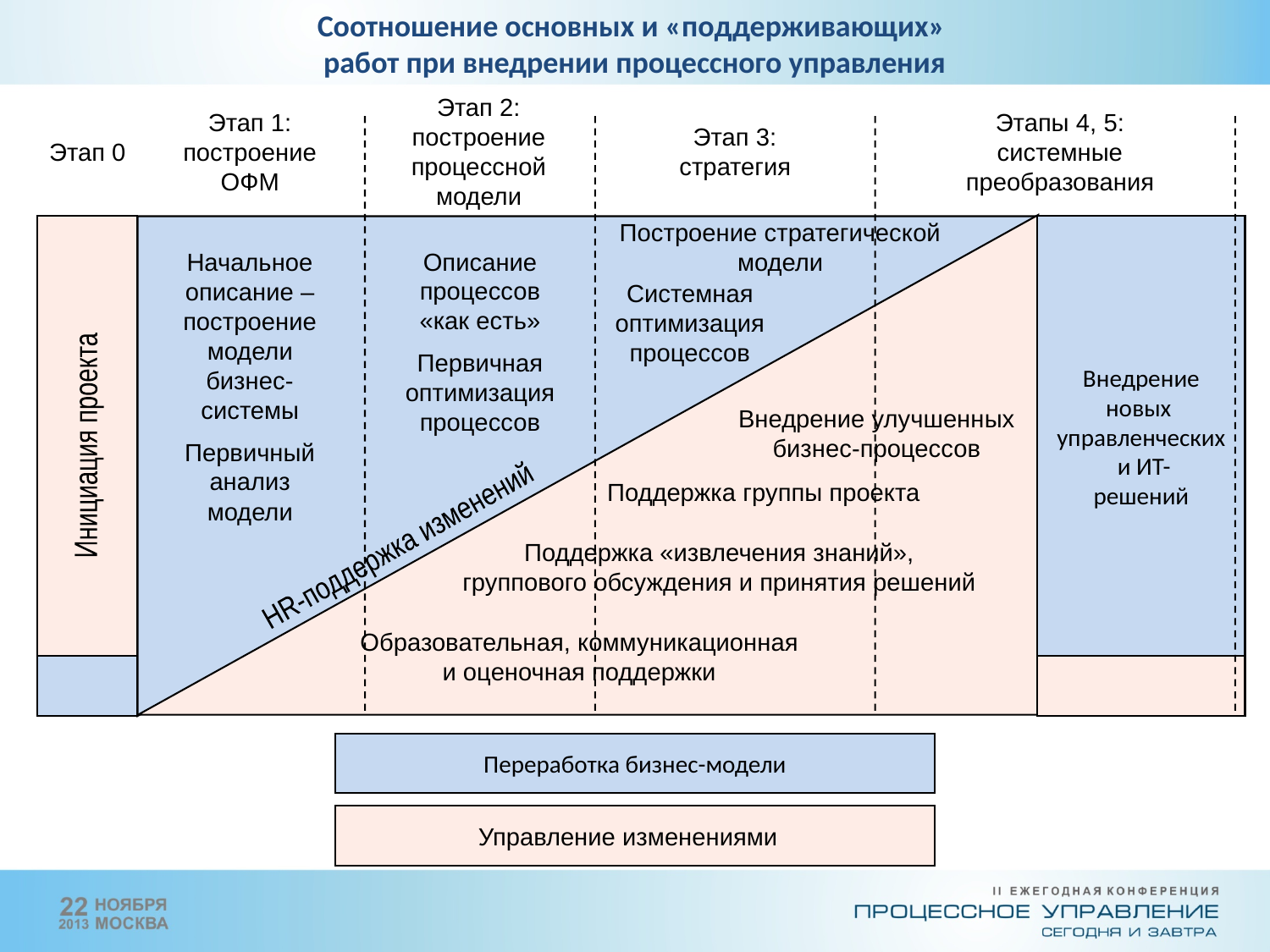

Соотношение основных и «поддерживающих»
работ при внедрении процессного управления

Этап 0
Этап 1:
построение
ОФМ
Этап 2:
построение
процессной
модели
Этап 3:
стратегия
Этапы 4, 5:
системные
преобразования

Построение стратегической
модели

Начальное
описание –
построение
модели
бизнес-
системы
Первичный
анализ
модели
Описание
процессов
«как есть»
Первичная
оптимизация
процессов
Внедрение
новых
управленческих
 и ИТ-
решений
Системная
оптимизация
процессов
Внедрение улучшенных
бизнес-процессов
Инициация проекта
Поддержка группы проекта
Поддержка «извлечения знаний»,
группового обсуждения и принятия решений
HR-поддержка изменений
Образовательная, коммуникационная
и оценочная поддержки

Переработка бизнес-модели
Управление изменениями